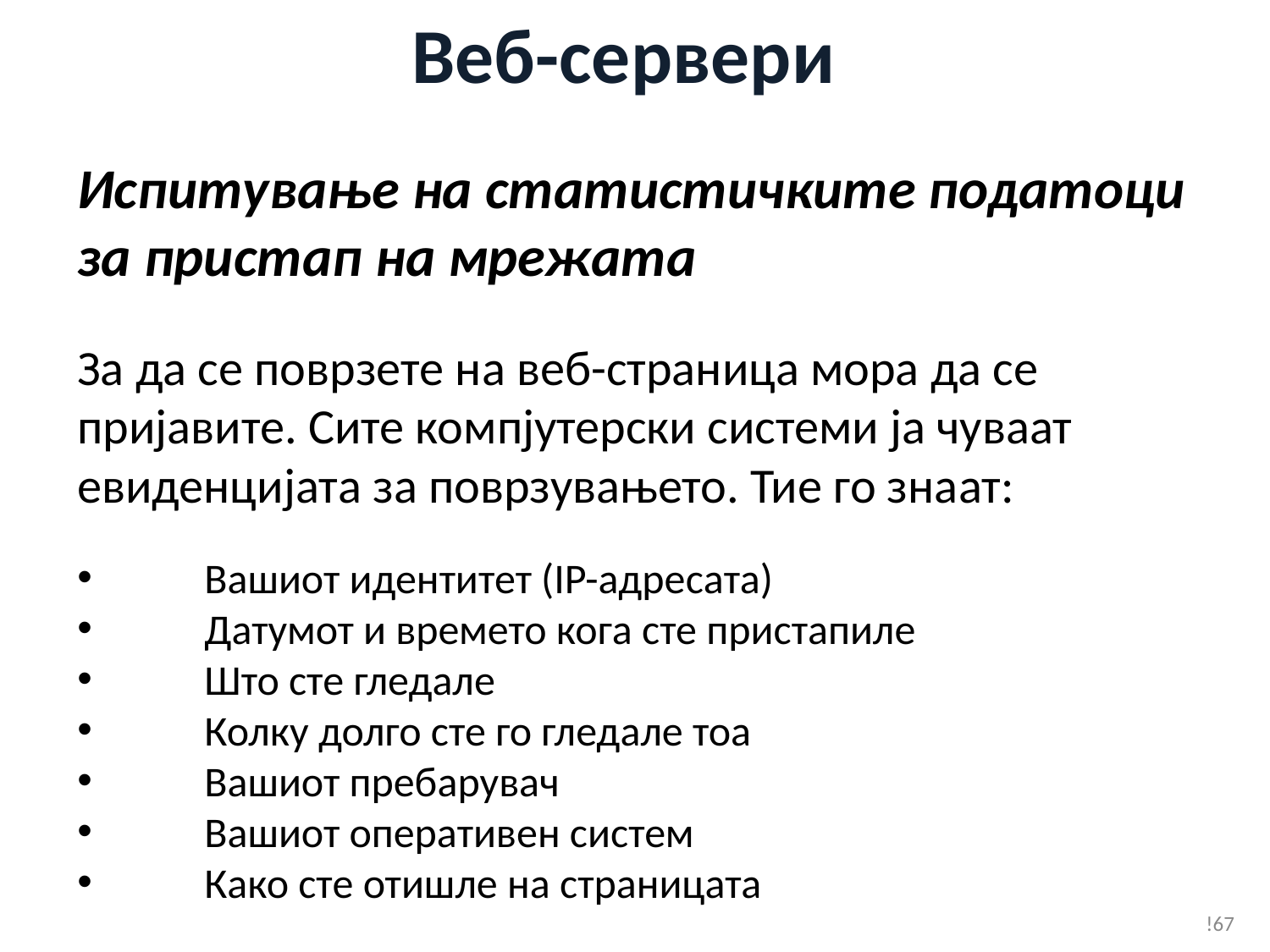

# Веб-сервери
Испитување на статистичките податоци за пристап на мрежата

За да се поврзете на веб-страница мора да се пријавите. Сите компјутерски системи ја чуваат евиденцијата за поврзувањето. Тие го знаат:

 	Вашиот идентитет (IP-адресата)
 	Датумот и времето кога сте пристапиле
 	Што сте гледале
 	Колку долго сте го гледале тоа
 	Вашиот пребарувач
 	Вашиот оперативен систем
 	Како сте отишле на страницата
!67